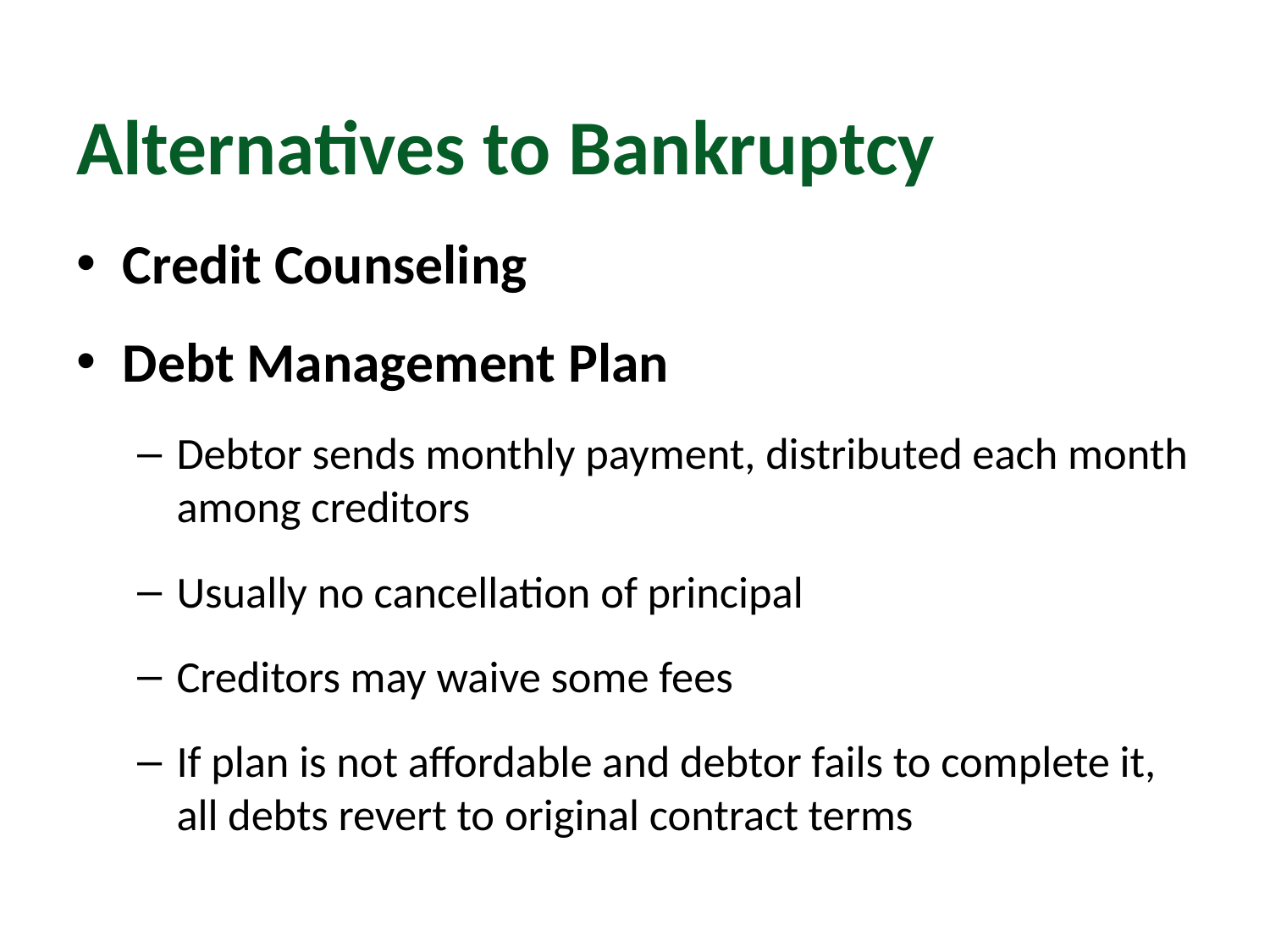

# Alternatives to Bankruptcy
Credit Counseling
Debt Management Plan
Debtor sends monthly payment, distributed each month among creditors
Usually no cancellation of principal
Creditors may waive some fees
If plan is not affordable and debtor fails to complete it, all debts revert to original contract terms